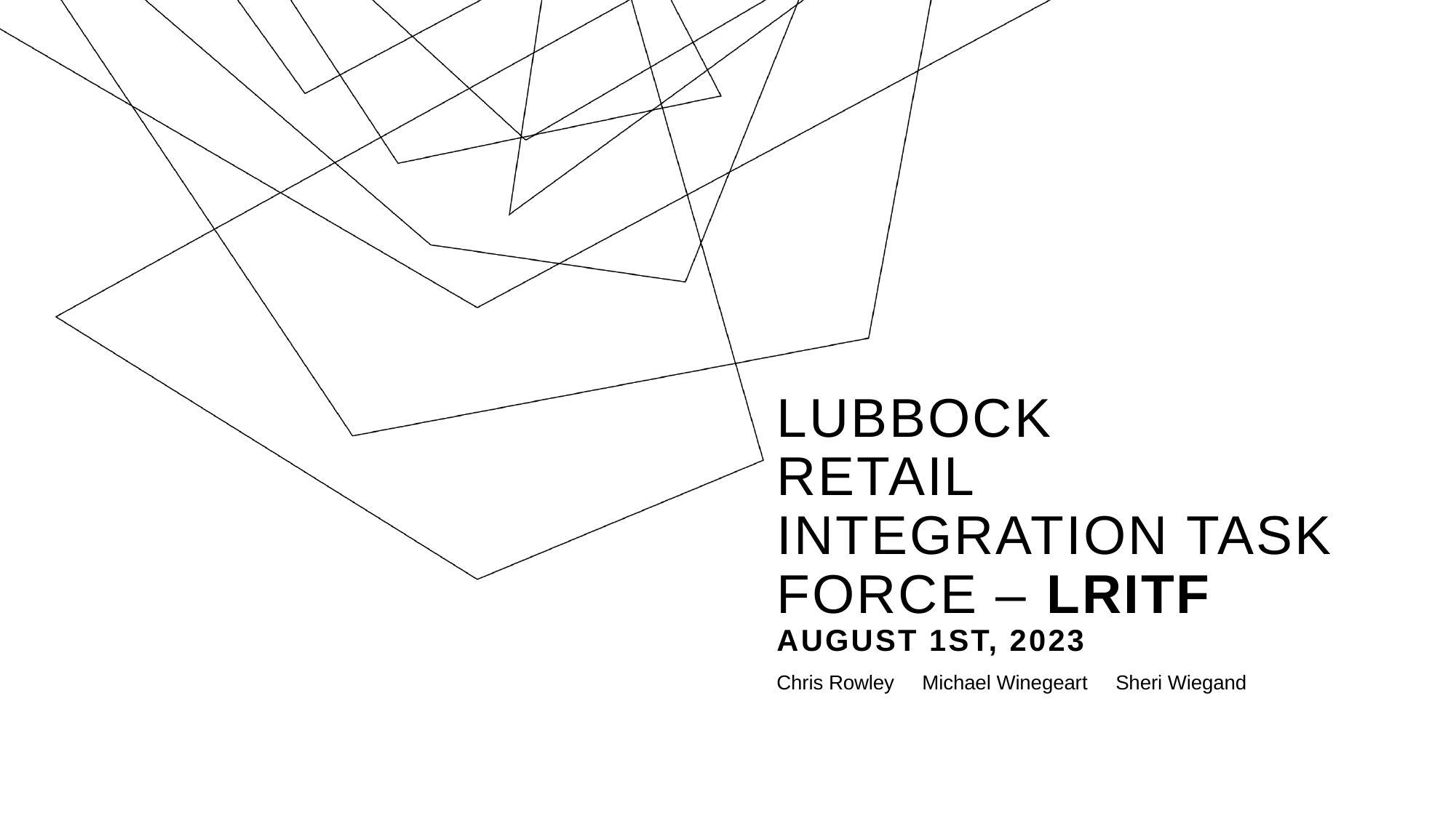

# Lubbock Retail Integration Task Force – LRITF August 1st, 2023
Chris Rowley     Michael Winegeart     Sheri Wiegand